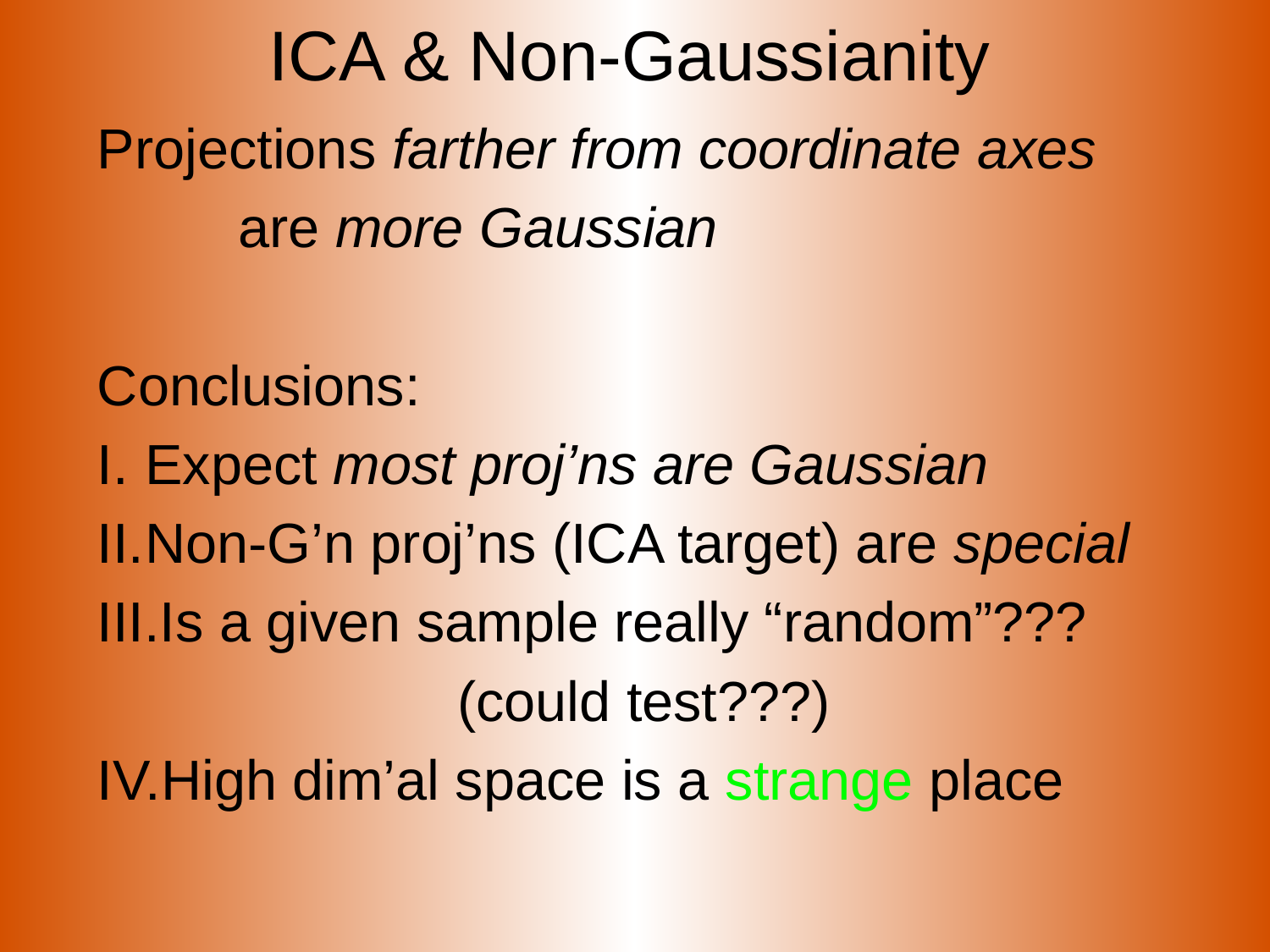

# ICA & Non-Gaussianity
Projections farther from coordinate axes
         are more Gaussian

Conclusions:
Expect most proj’ns are Gaussian
Non-G’n proj’ns (ICA target) are special
Is a given sample really “random”???
(could test???)
High dim’al space is a strange place